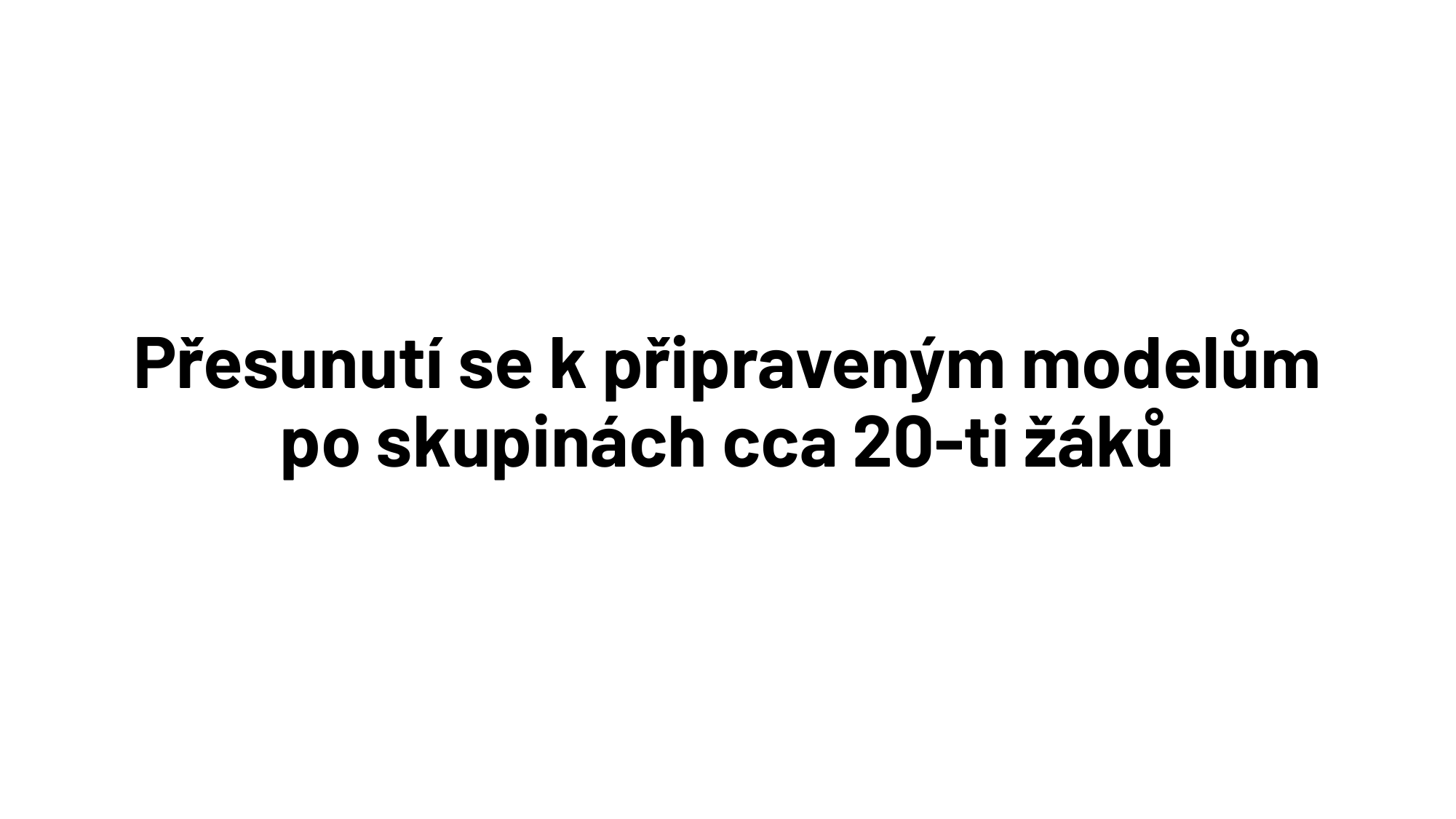

#

Přesunutí se k připraveným modelům po skupinách cca 20-ti žáků